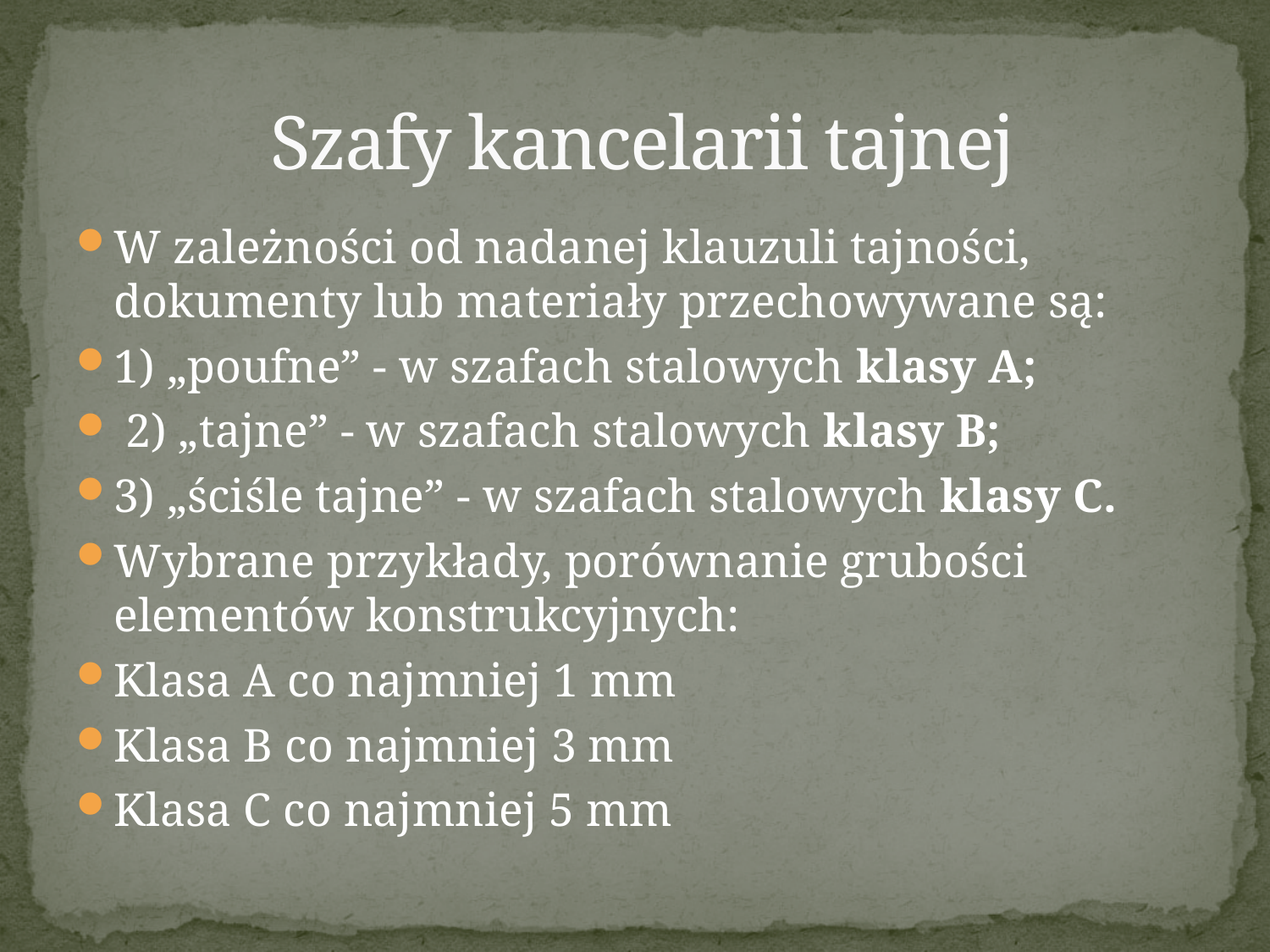

# Szafy kancelarii tajnej
W zależności od nadanej klauzuli tajności, dokumenty lub materiały przechowywane są:
1) „poufne” - w szafach stalowych klasy A;
 2) „tajne” - w szafach stalowych klasy B;
3) „ściśle tajne” - w szafach stalowych klasy C.
Wybrane przykłady, porównanie grubości elementów konstrukcyjnych:
Klasa A co najmniej 1 mm
Klasa B co najmniej 3 mm
Klasa C co najmniej 5 mm